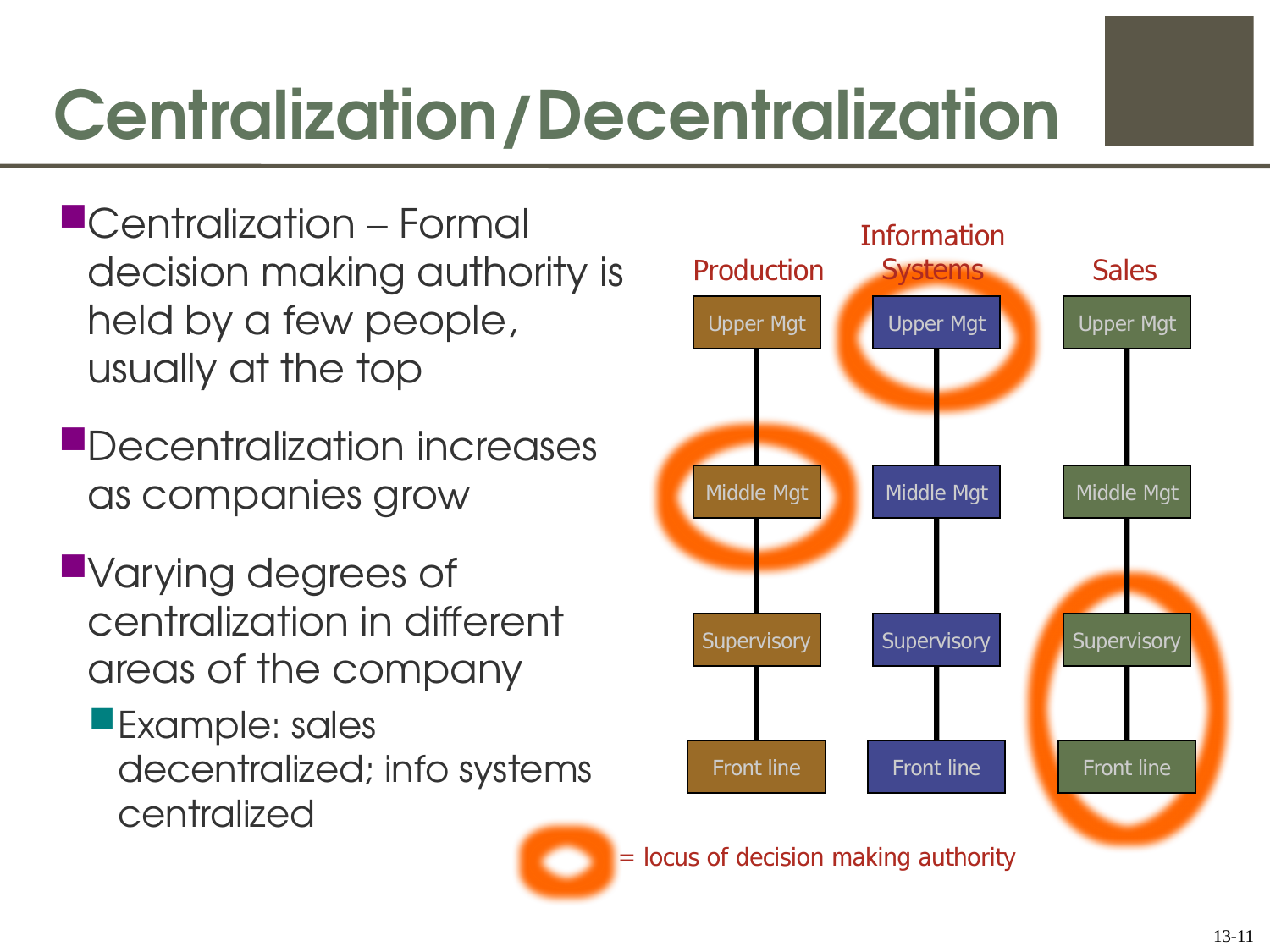

# Centralization/Decentralization
Centralization – Formal decision making authority is held by a few people, usually at the top
Decentralization increases as companies grow
Varying degrees of  centralization in different areas of the company
Example: sales decentralized; info systems centralized
Information
Systems
Production
Sales

Upper Mgt

Middle Mgt
Supervisory
Front line
Upper Mgt
Upper Mgt

Middle Mgt
Middle Mgt

Supervisory
Supervisory
Front line
Front line

= locus of decision making authority